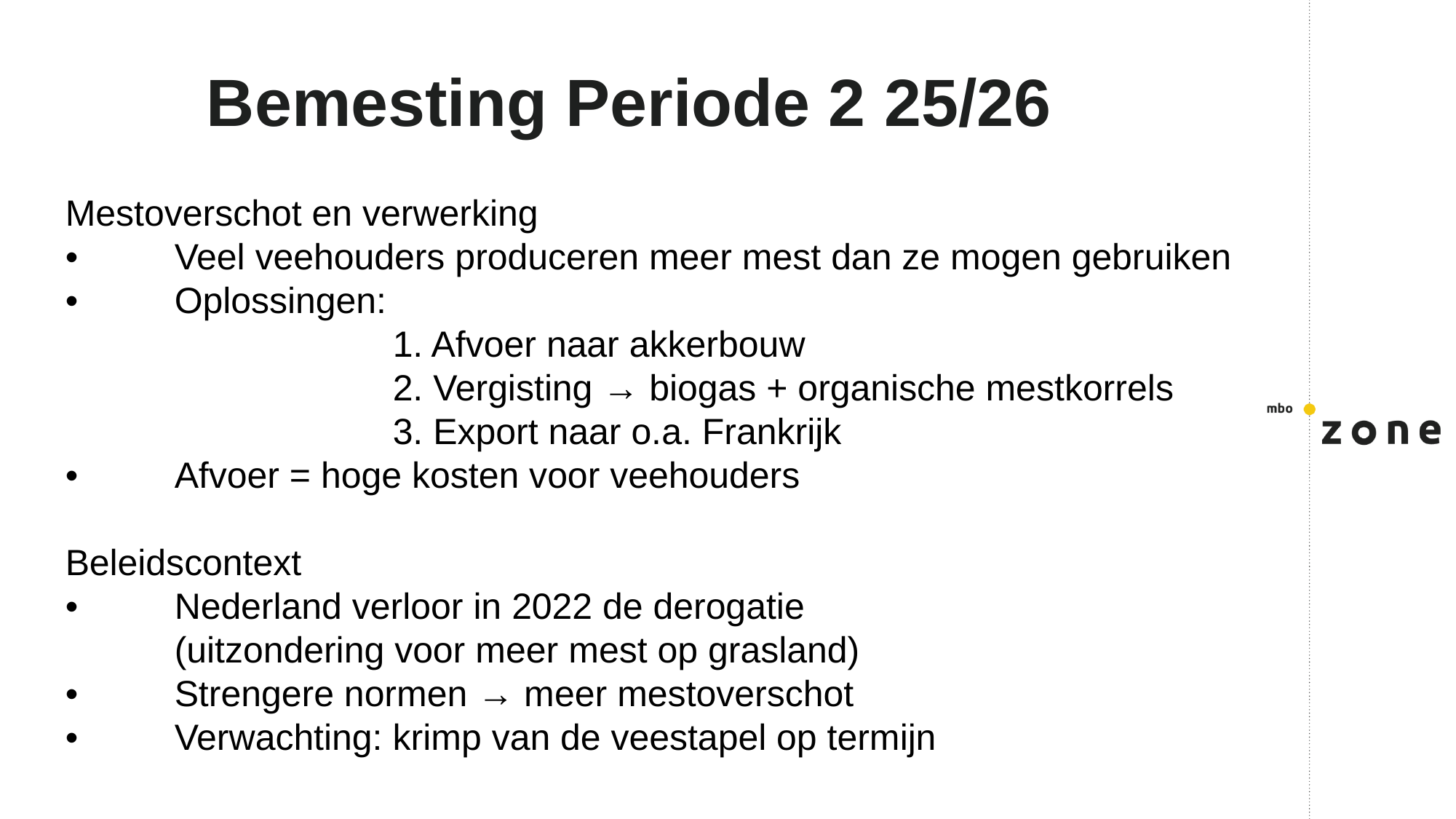

# Bemesting Periode 2 25/26
Mestoverschot en verwerking
•	Veel veehouders produceren meer mest dan ze mogen gebruiken
•	Oplossingen:
			1. Afvoer naar akkerbouw
			2. Vergisting → biogas + organische mestkorrels
			3. Export naar o.a. Frankrijk
•	Afvoer = hoge kosten voor veehouders

Beleidscontext
•	Nederland verloor in 2022 de derogatie
	(uitzondering voor meer mest op grasland)
•	Strengere normen → meer mestoverschot
•	Verwachting: krimp van de veestapel op termijn